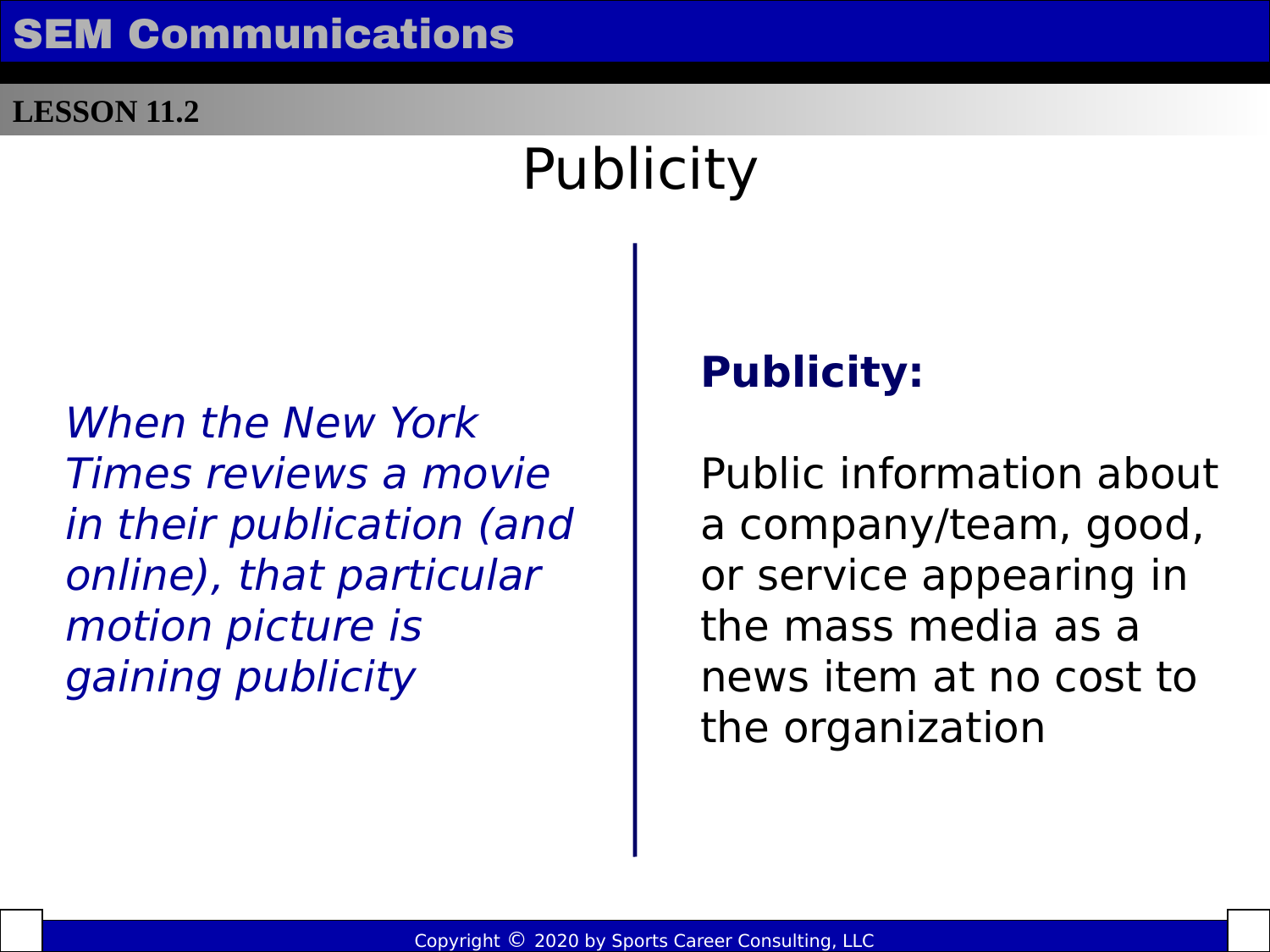

SEM Communications
LESSON 11.2
Publicity

When the New York Times reviews a movie in their publication (and online), that particular motion picture is gaining publicity
Publicity:

Public information about a company/team, good, or service appearing in the mass media as a news item at no cost to the organization
Copyright © 2020 by Sports Career Consulting, LLC